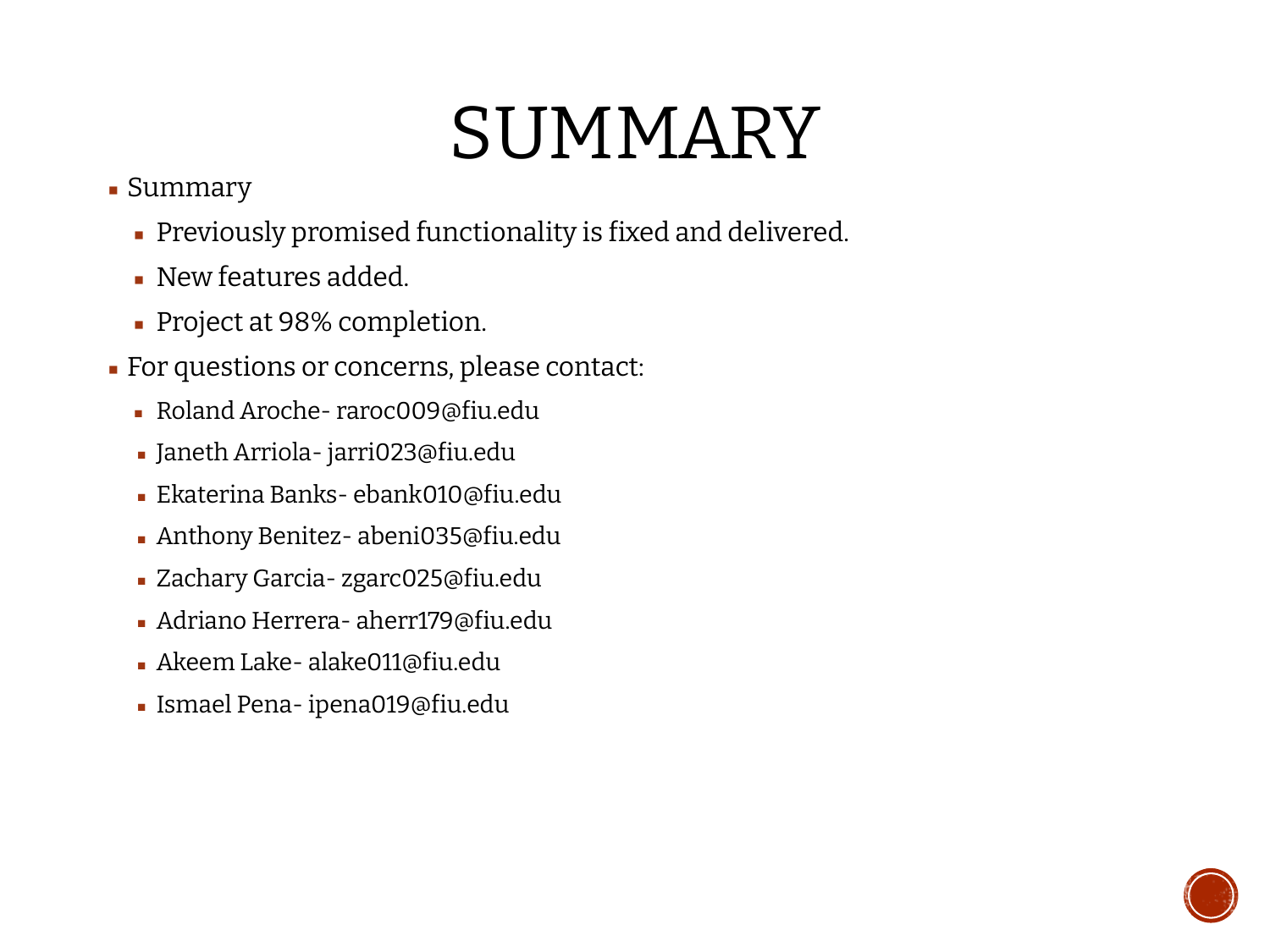

# SUMMARY
Summary
Previously promised functionality is fixed and delivered.
New features added.
Project at 98% completion.
For questions or concerns, please contact:
Roland Aroche- raroc009@fiu.edu
Janeth Arriola- jarri023@fiu.edu
Ekaterina Banks- ebank010@fiu.edu
Anthony Benitez- abeni035@fiu.edu
Zachary Garcia- zgarc025@fiu.edu
Adriano Herrera- aherr179@fiu.edu
Akeem Lake- alake011@fiu.edu
Ismael Pena- ipena019@fiu.edu